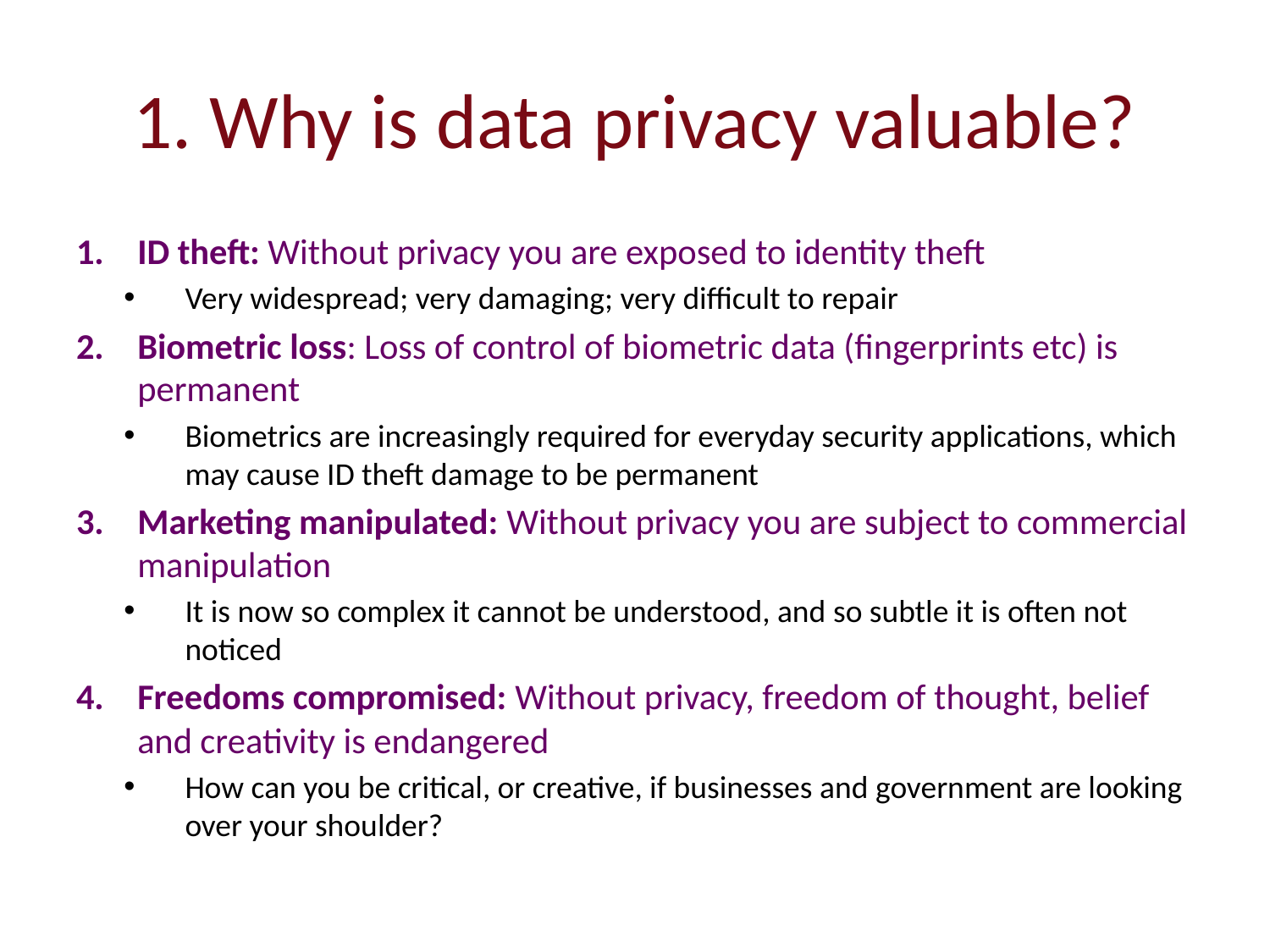

# 1. Why is data privacy valuable?
ID theft: Without privacy you are exposed to identity theft
Very widespread; very damaging; very difficult to repair
Biometric loss: Loss of control of biometric data (fingerprints etc) is permanent
Biometrics are increasingly required for everyday security applications, which may cause ID theft damage to be permanent
Marketing manipulated: Without privacy you are subject to commercial manipulation
It is now so complex it cannot be understood, and so subtle it is often not noticed
Freedoms compromised: Without privacy, freedom of thought, belief and creativity is endangered
How can you be critical, or creative, if businesses and government are looking over your shoulder?